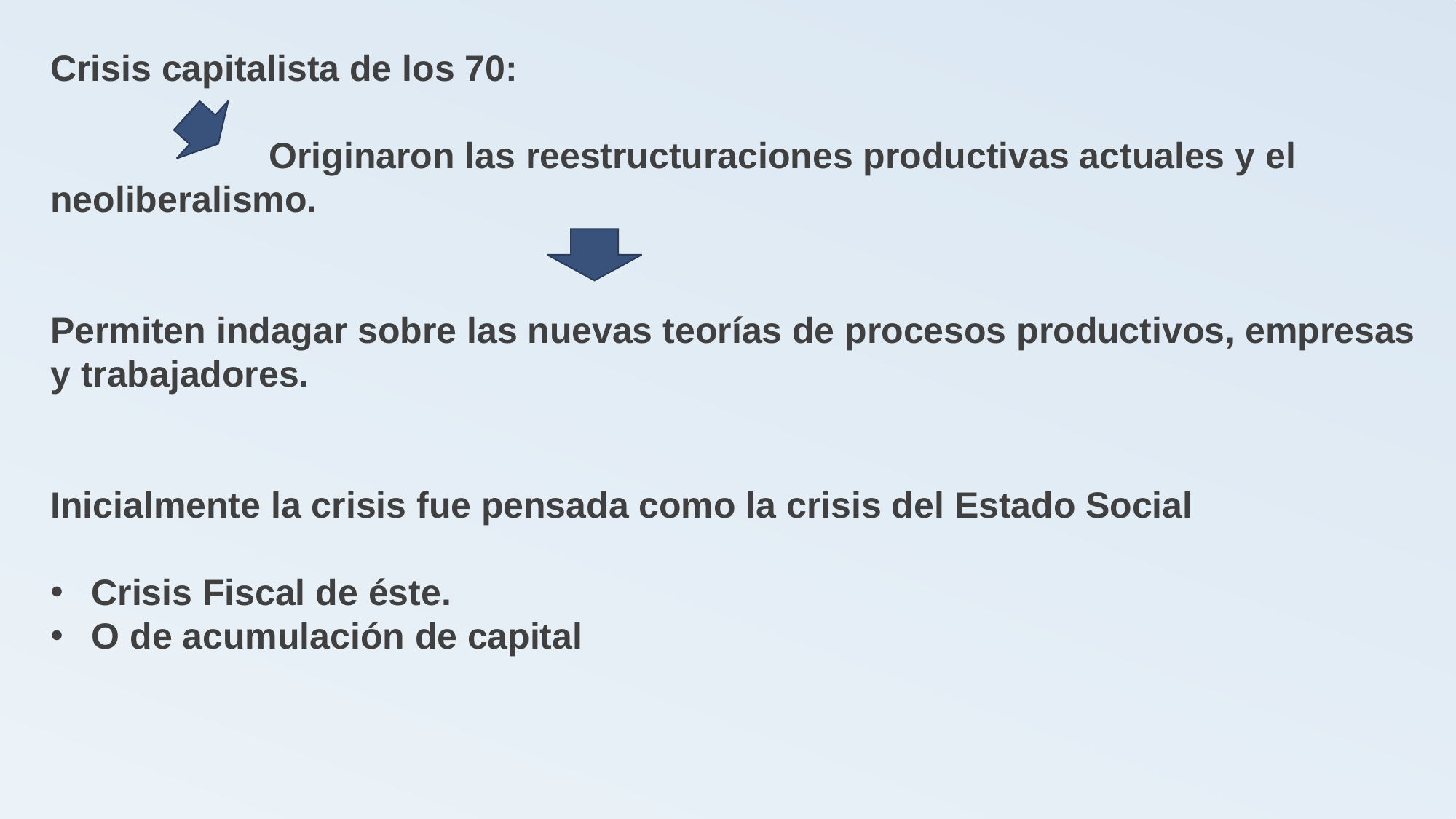

Crisis capitalista de los 70:

		Originaron las reestructuraciones productivas actuales y el neoliberalismo.

Permiten indagar sobre las nuevas teorías de procesos productivos, empresas y trabajadores.

Inicialmente la crisis fue pensada como la crisis del Estado Social

Crisis Fiscal de éste.
O de acumulación de capital